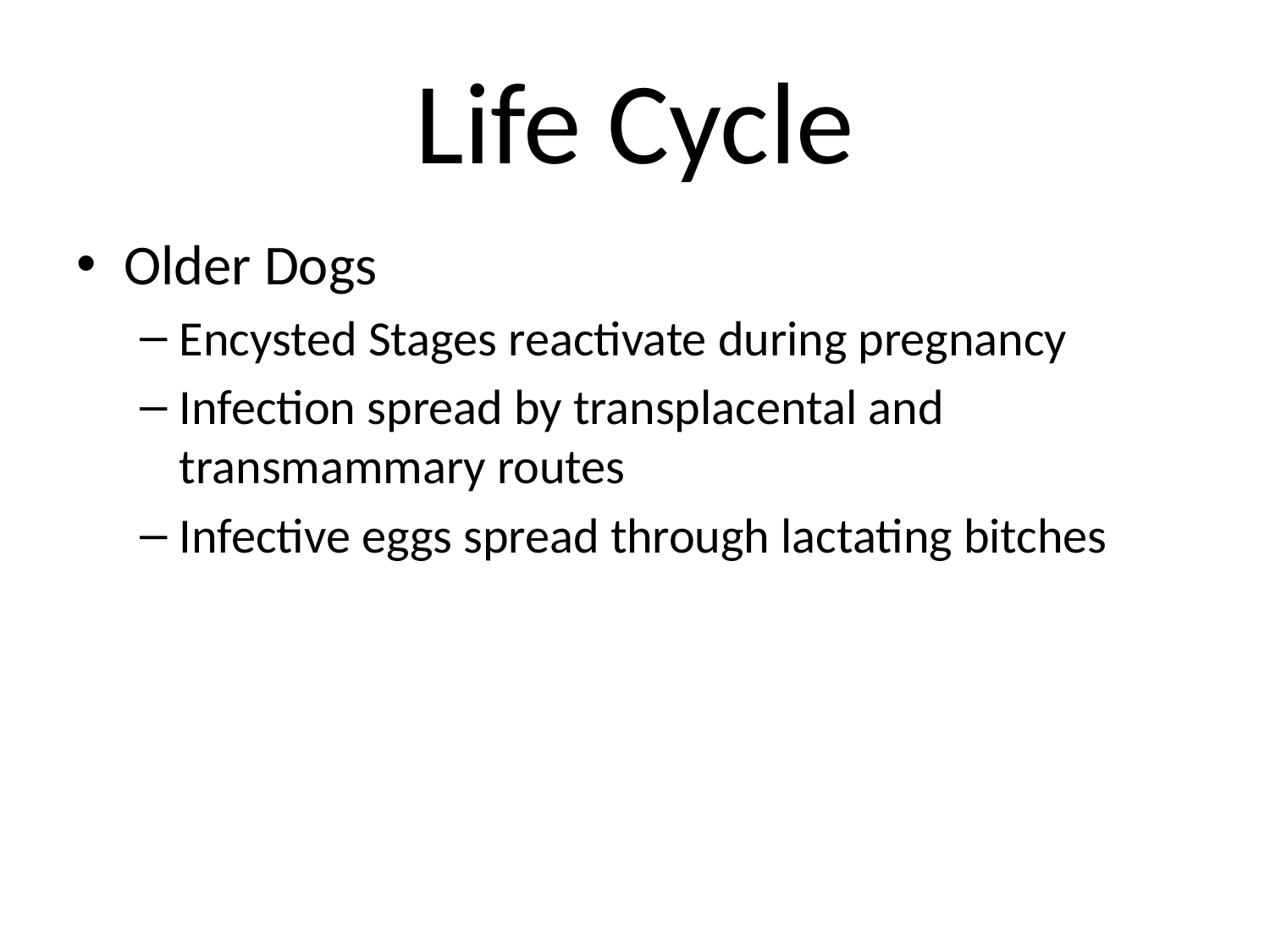

# Life Cycle
Older Dogs
Encysted Stages reactivate during pregnancy
Infection spread by transplacental and transmammary routes
Infective eggs spread through lactating bitches